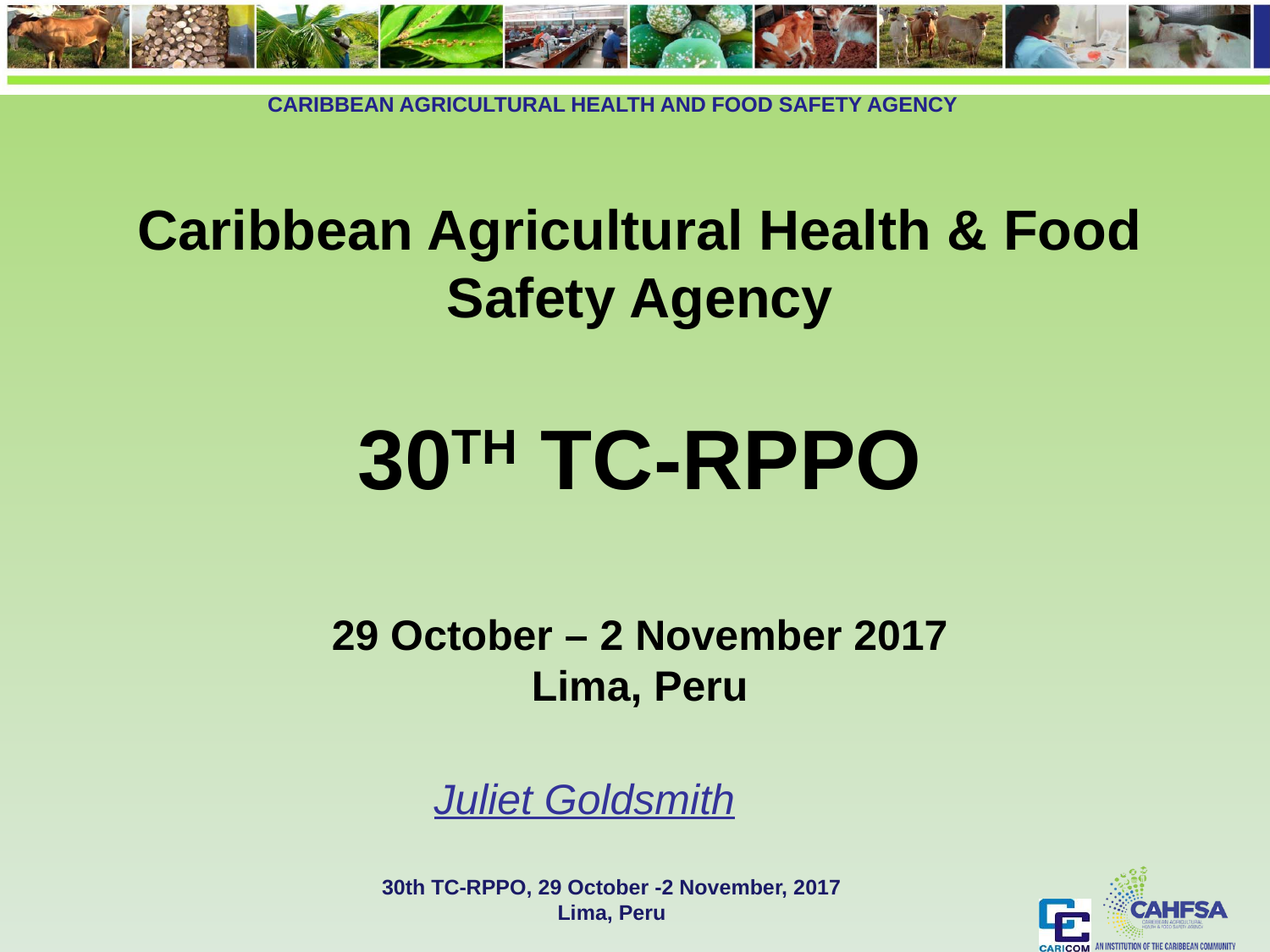

Caribbean Agricultural Health & Food Safety Agency
30TH TC-RPPO
29 October – 2 November 2017
Lima, Peru
Juliet Goldsmith